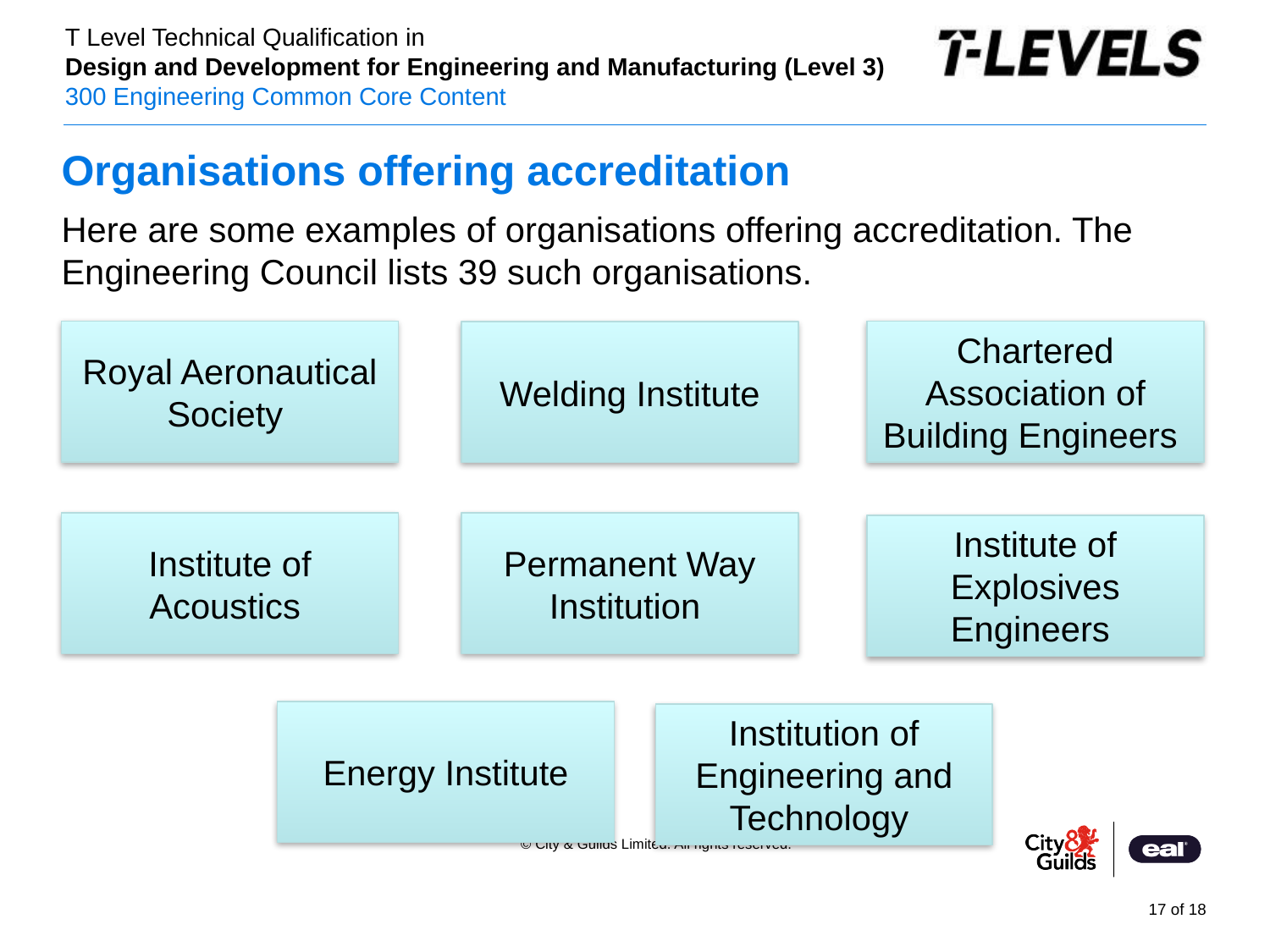

# Organisations offering accreditation
Here are some examples of organisations offering accreditation. The Engineering Council lists 39 such organisations.
Royal Aeronautical Society
Chartered Association of Building Engineers
Welding Institute
Institute of Acoustics
Permanent Way Institution
Institute of Explosives Engineers
Energy Institute

Institution of Engineering and Technology